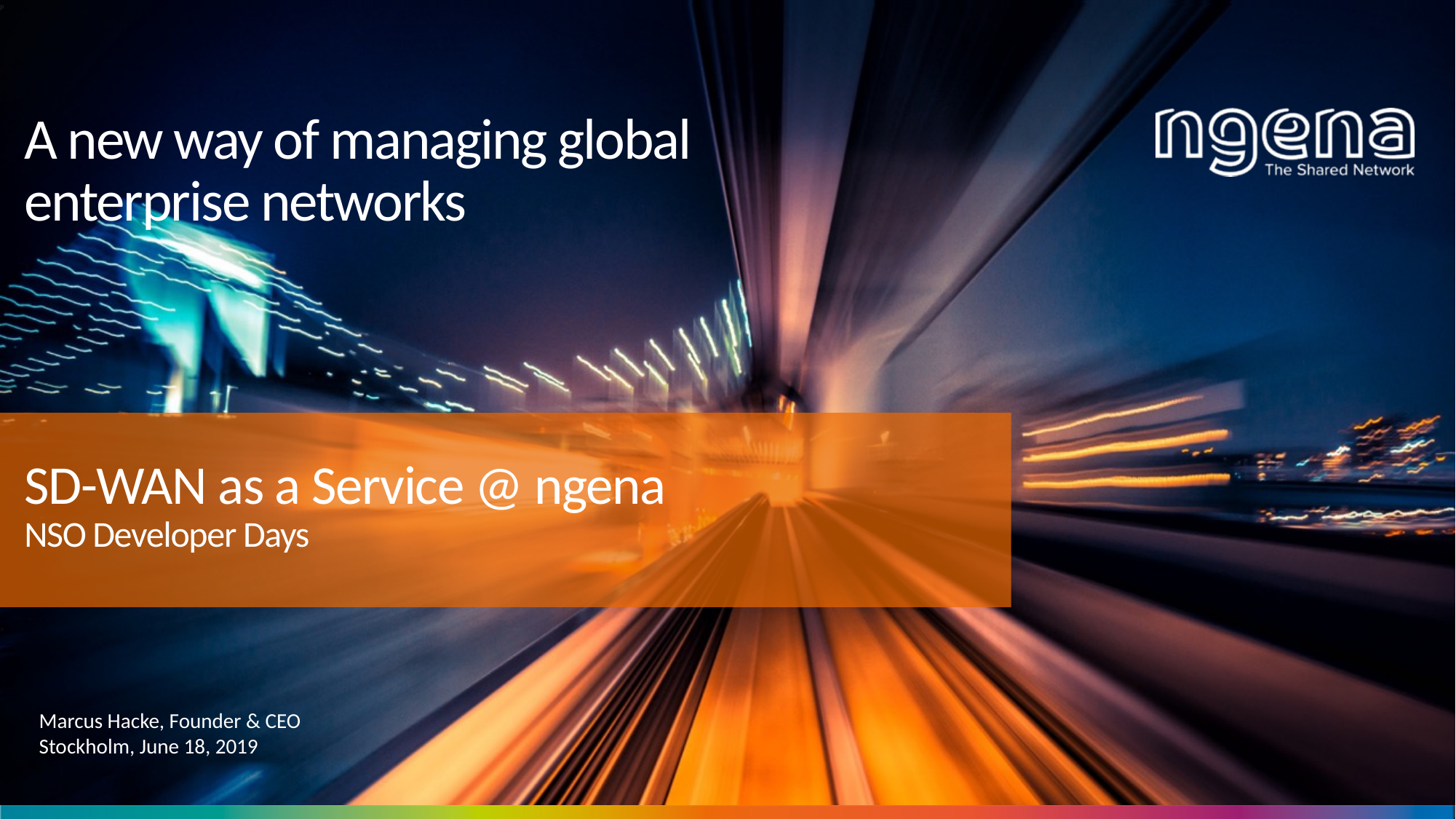

P
A new way of managing global
enterprise networks

SD-WAN as a Service @ ngena
NSO Developer Days
Marcus Hacke, Founder & CEO
Stockholm, June 18, 2019